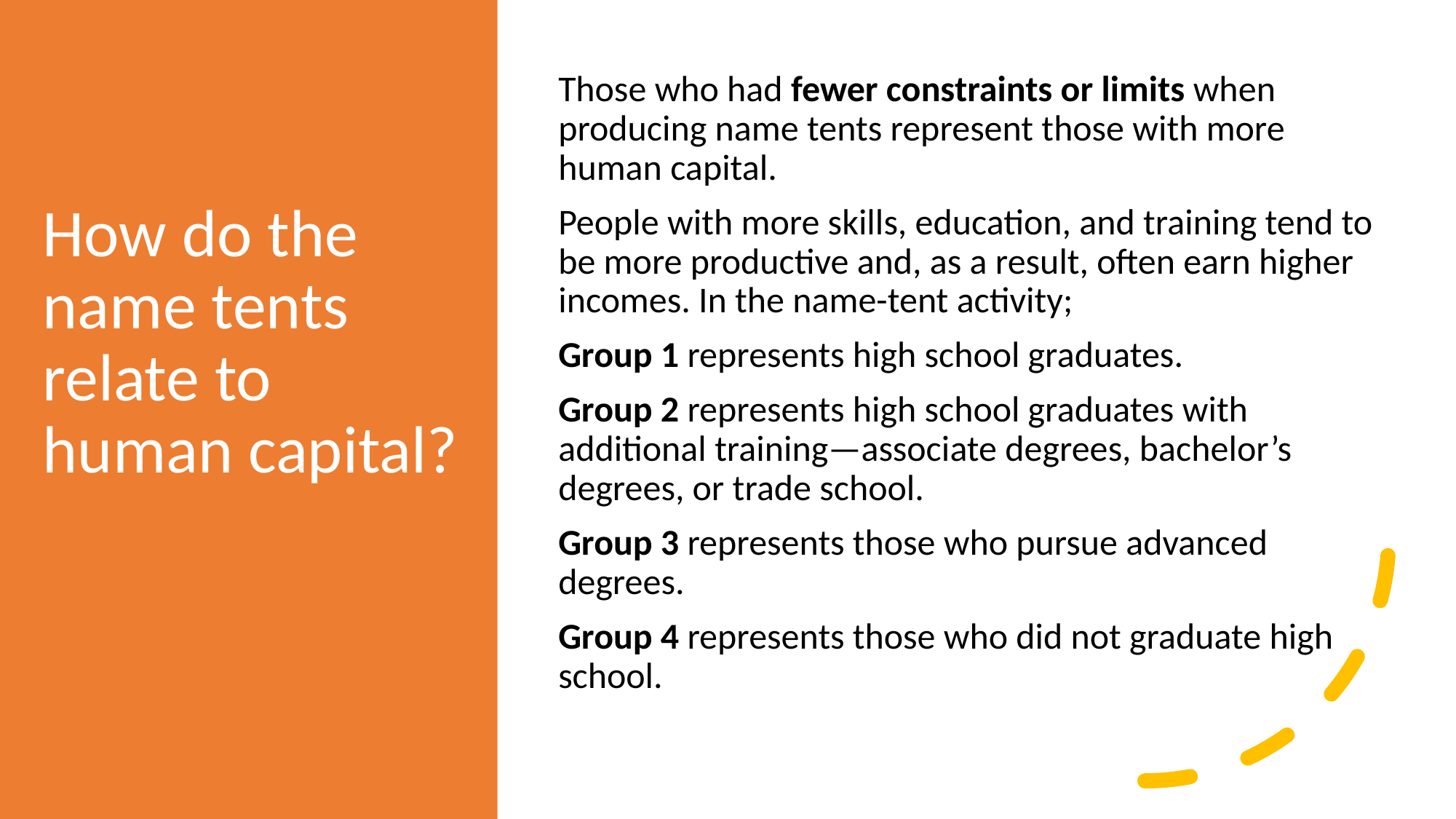

Those who had fewer constraints or limits when producing name tents represent those with more human capital.
People with more skills, education, and training tend to be more productive and, as a result, often earn higher incomes. In the name-tent activity;
Group 1 represents high school graduates.
Group 2 represents high school graduates with additional training—associate degrees, bachelor’s degrees, or trade school.
Group 3 represents those who pursue advanced degrees.
Group 4 represents those who did not graduate high school.

# How do the name tents relate to human capital?